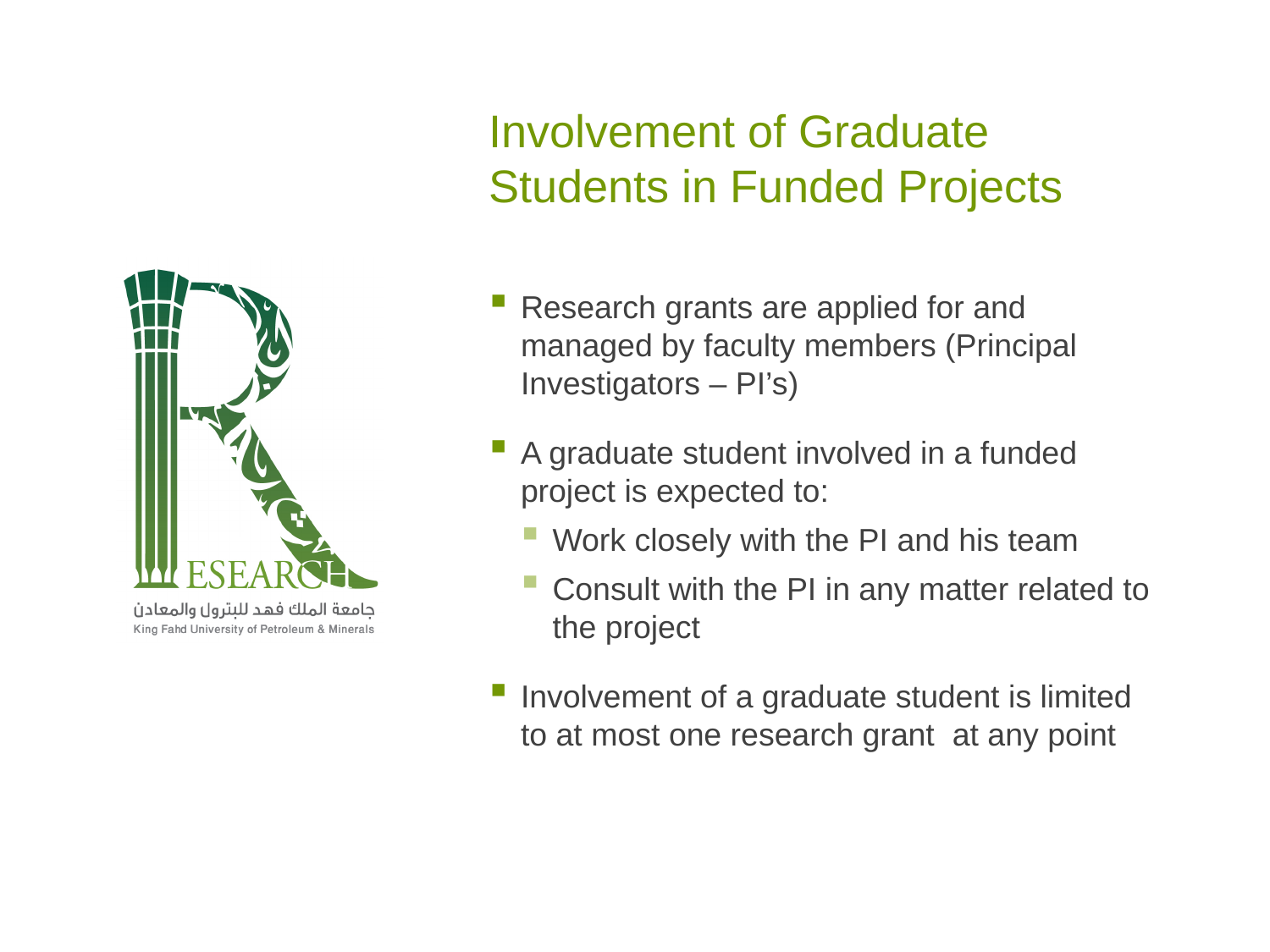

# Involvement of Graduate Students in Funded Projects
Research grants are applied for and managed by faculty members (Principal Investigators – PI’s)
A graduate student involved in a funded project is expected to:
Work closely with the PI and his team
Consult with the PI in any matter related to the project
Involvement of a graduate student is limited to at most one research grant  at any point